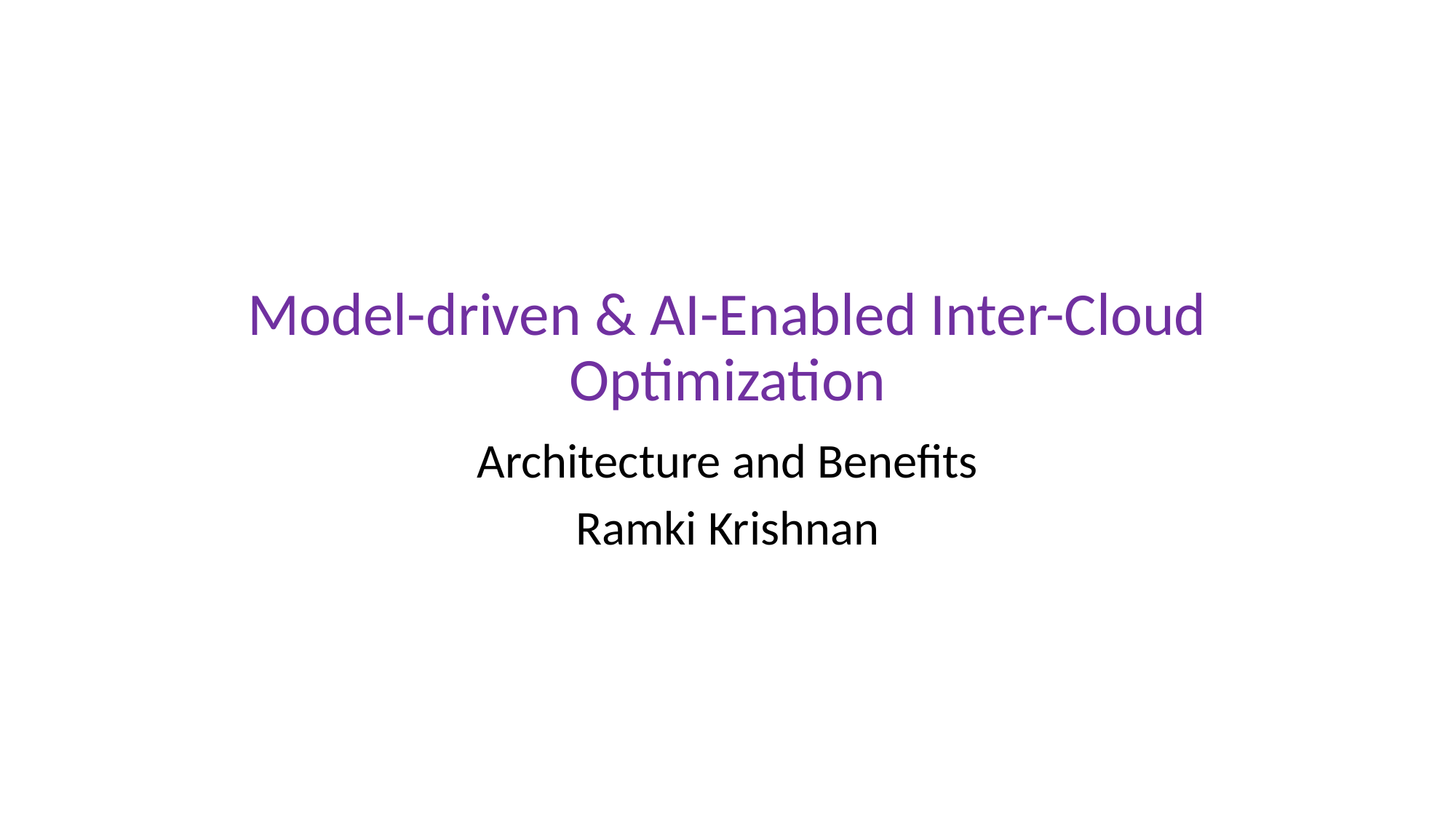

# Model-driven & AI-Enabled Inter-Cloud Optimization
Architecture and Benefits
Ramki Krishnan